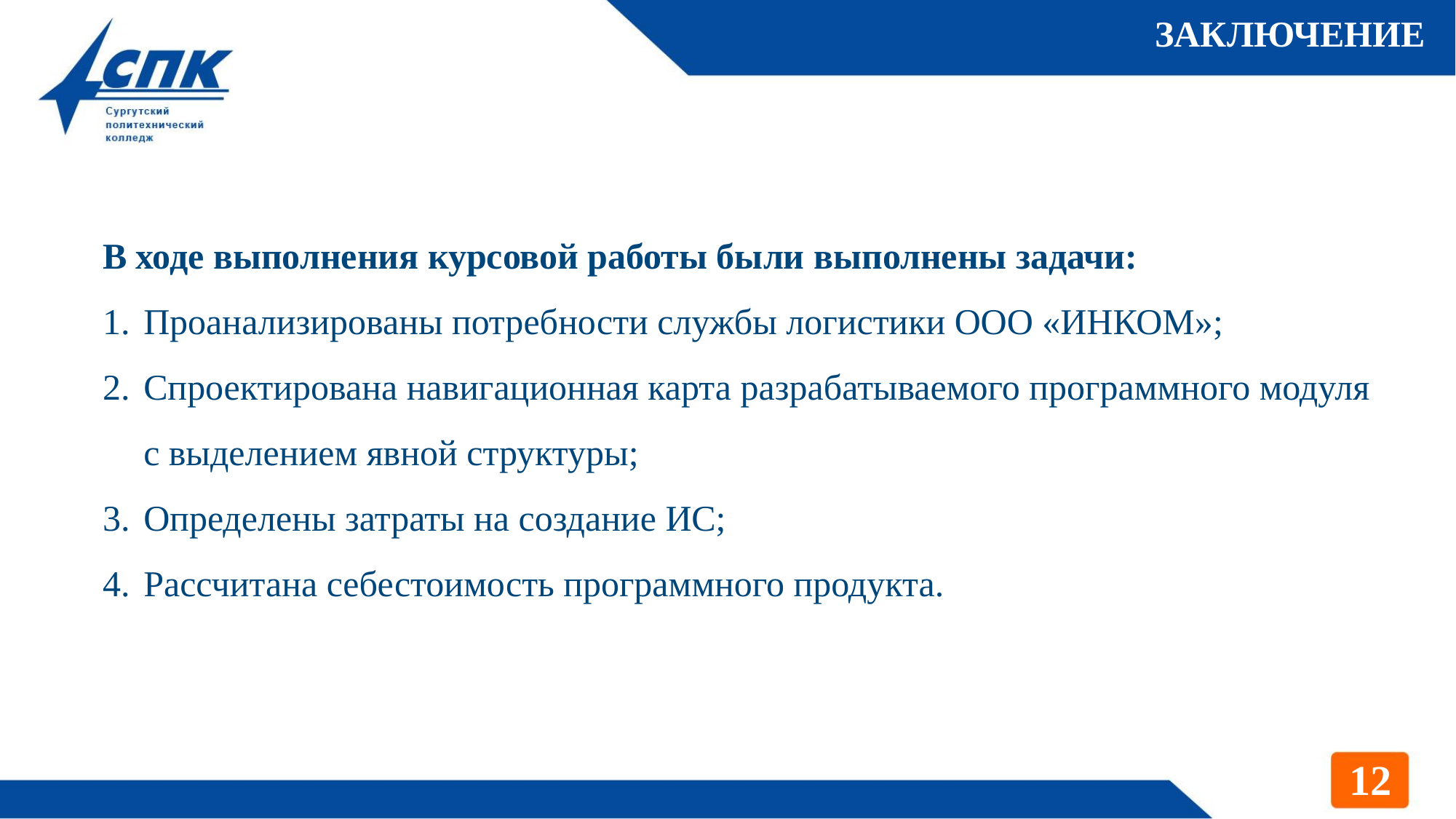

ЗАКЛЮЧЕНИЕ
В ходе выполнения курсовой работы были выполнены задачи:
Проанализированы потребности службы логистики ООО «ИНКОМ»;
Спроектирована навигационная карта разрабатываемого программного модуля с выделением явной структуры;
Определены затраты на создание ИС;
Рассчитана себестоимость программного продукта.

12